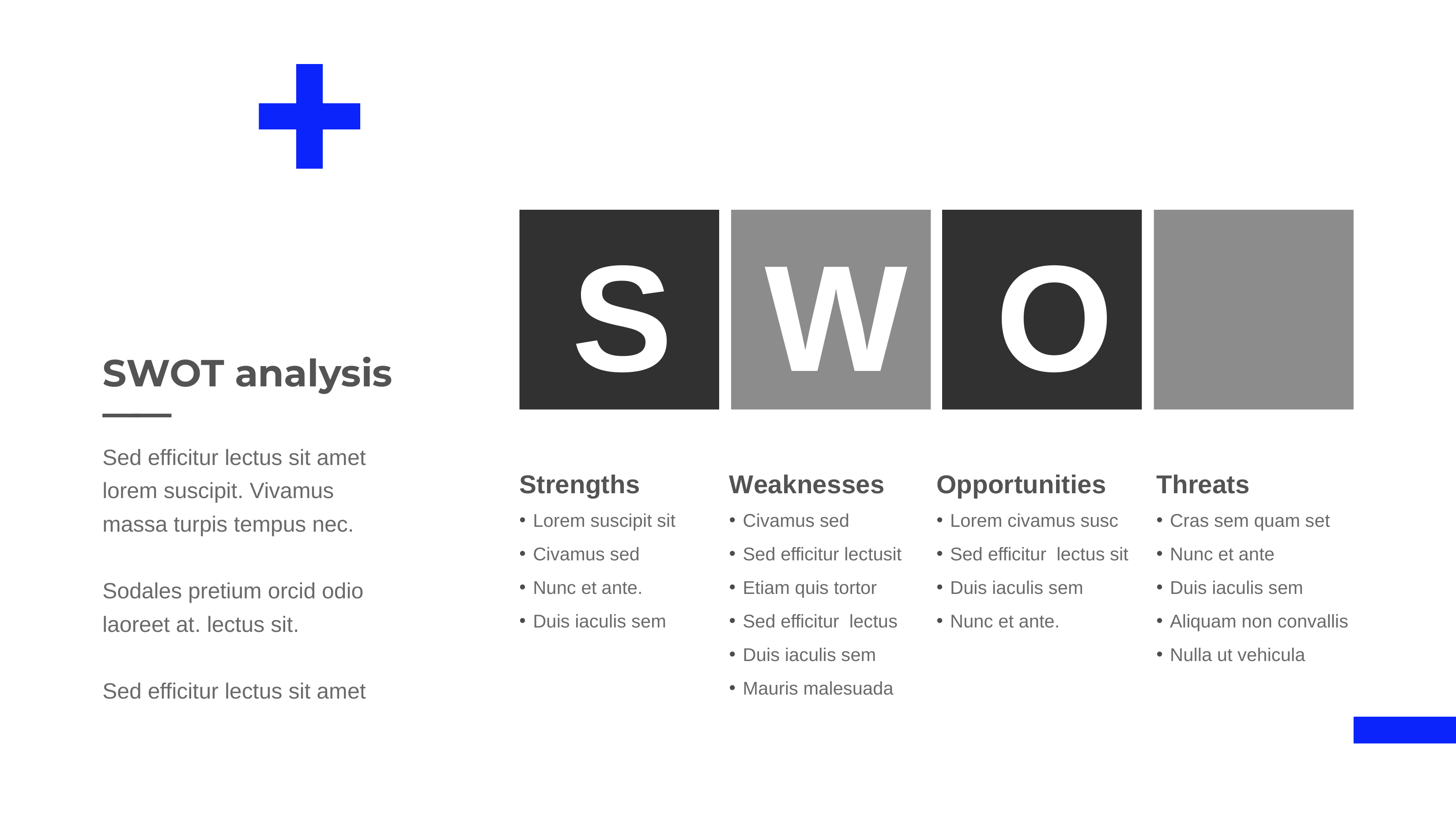

S	W	O	T
SWOT analysis
——
Sed efficitur lectus sit amet
lorem suscipit. Vivamus massa turpis tempus nec.

Sodales pretium orcid odio laoreet at. lectus sit.

Sed efficitur lectus sit amet

Strengths

Lorem suscipit sit

Civamus sed

Nunc et ante.

Duis iaculis sem
Weaknesses

Civamus sed

Sed efficitur lectusit

Etiam quis tortor

Sed efficitur  lectus

Duis iaculis sem

Mauris malesuada
Opportunities

Lorem civamus susc

Sed efficitur  lectus sit

Duis iaculis sem

Nunc et ante.
Threats

Cras sem quam set

Nunc et ante

Duis iaculis sem

Aliquam non convallis

Nulla ut vehicula